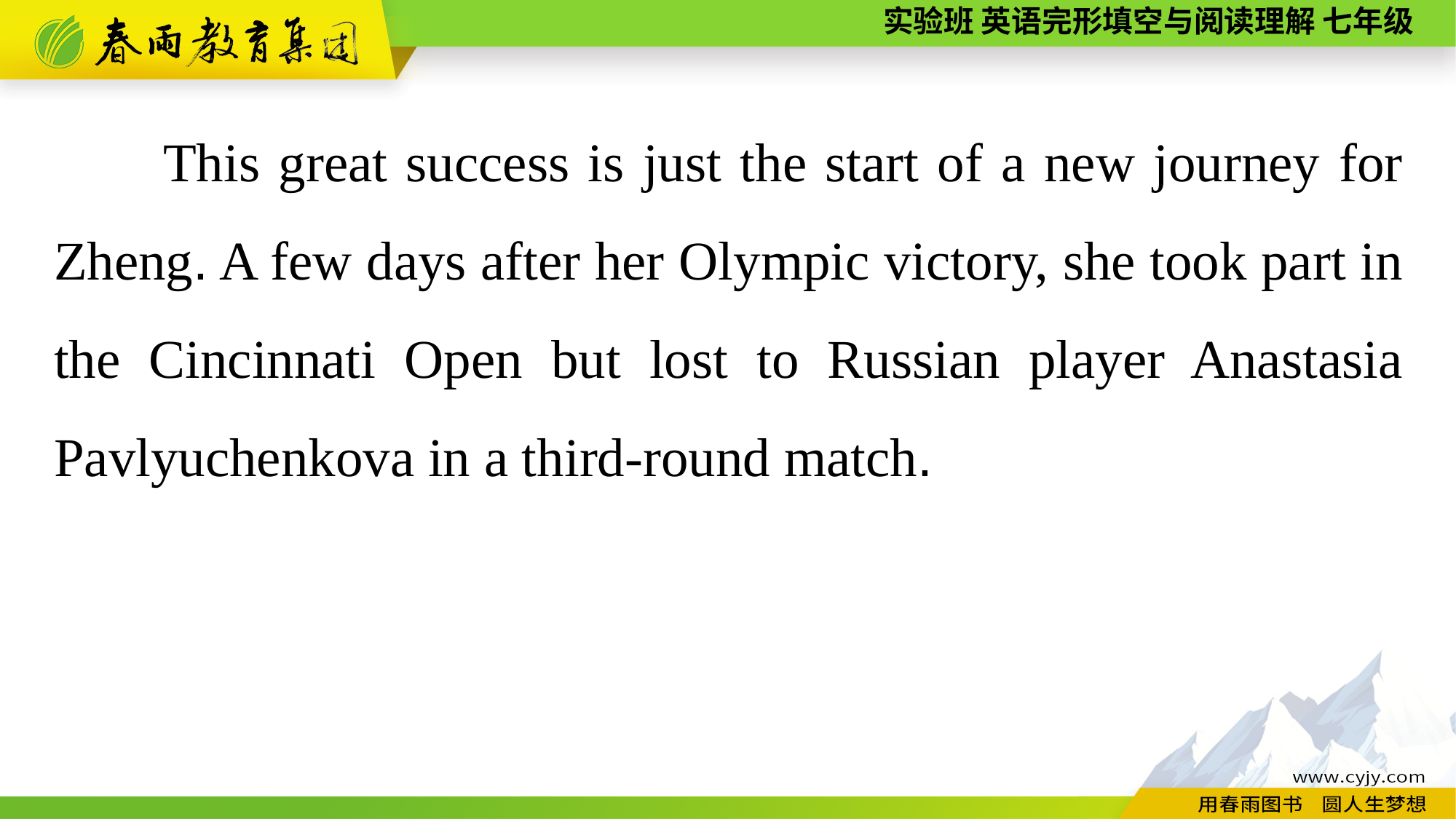

This great success is just the start of a new journey for Zheng. A few days after her Olympic victory, she took part in the Cincinnati Open but lost to Russian player Anastasia Pavlyuchenkova in a third-round match.